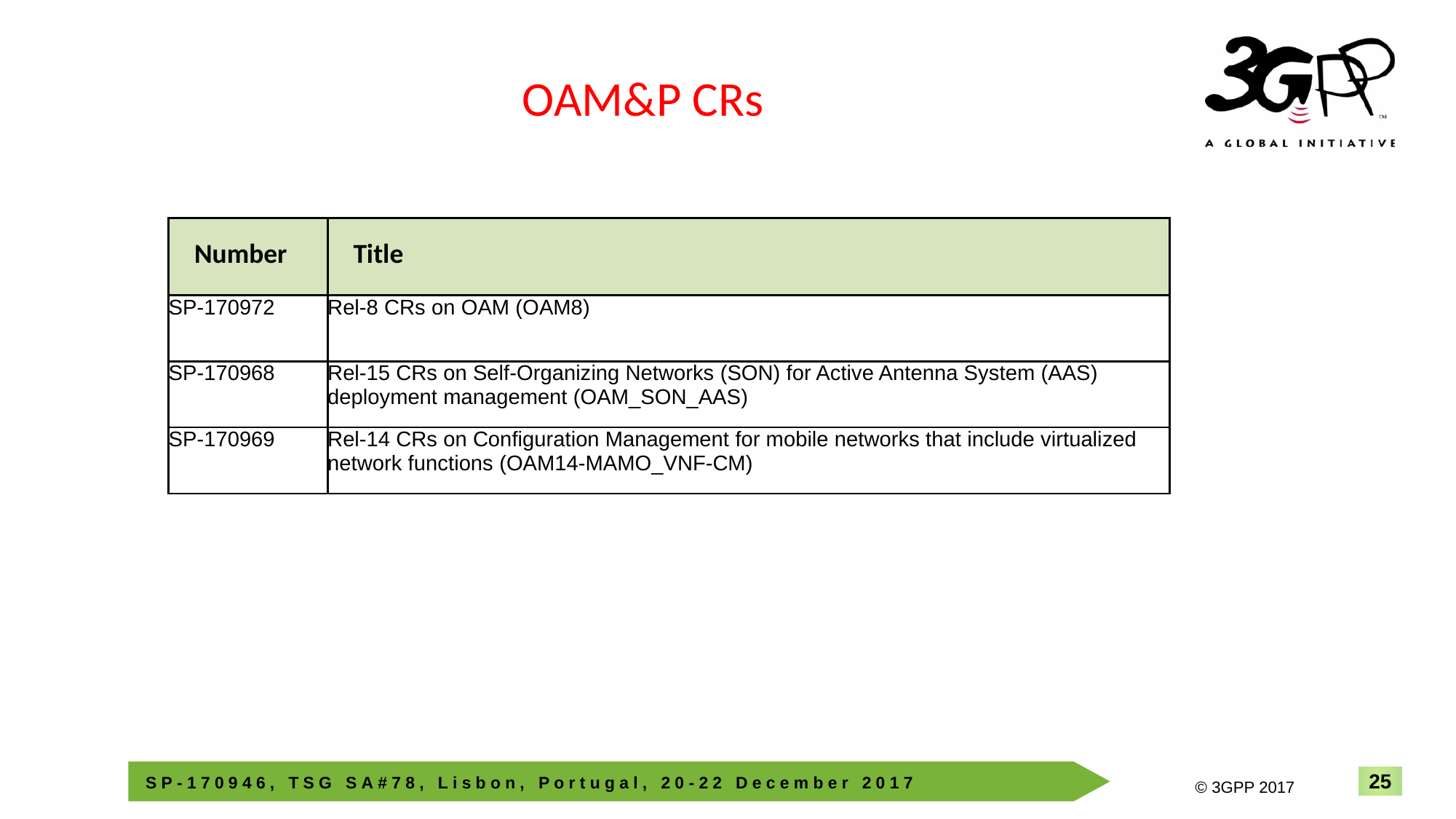

OAM&P CRs
| Number | Title |
| --- | --- |
| SP-170972 | Rel-8 CRs on OAM (OAM8) |
| SP-170968 | Rel-15 CRs on Self-Organizing Networks (SON) for Active Antenna System (AAS) deployment management (OAM\_SON\_AAS) |
| SP-170969 | Rel-14 CRs on Configuration Management for mobile networks that include virtualized network functions (OAM14-MAMO\_VNF-CM) |